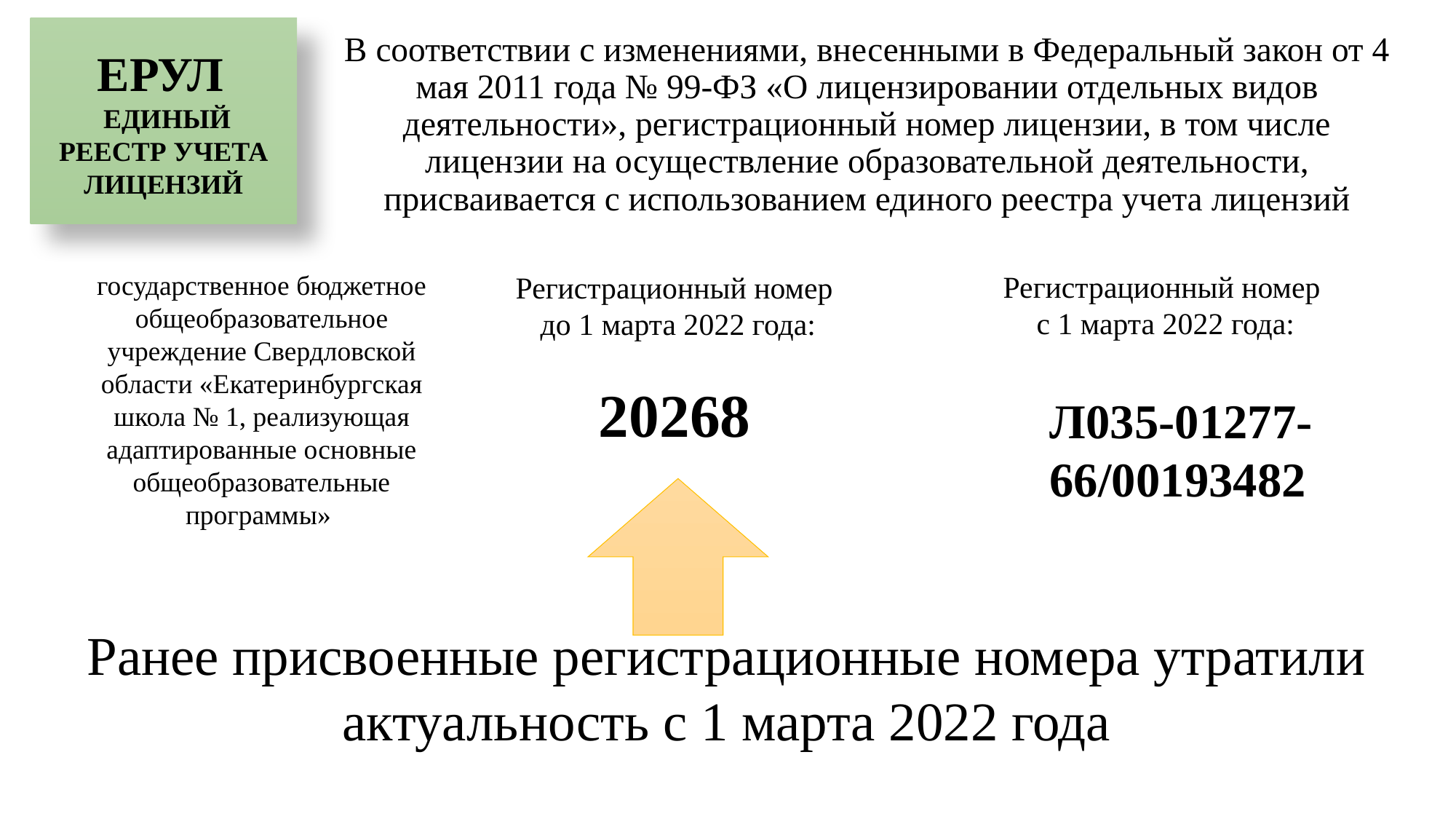

ЕРУЛ
 ЕДИНЫЙ РЕЕСТР УЧЕТА ЛИЦЕНЗИЙ
В соответствии с изменениями, внесенными в Федеральный закон от 4 мая 2011 года № 99-ФЗ «О лицензировании отдельных видов деятельности», регистрационный номер лицензии, в том числе лицензии на осуществление образовательной деятельности, присваивается с использованием единого реестра учета лицензий
государственное бюджетное общеобразовательное учреждение Свердловской области «Екатеринбургская школа № 1, реализующая адаптированные основные общеобразовательные программы»
Регистрационный номер
с 1 марта 2022 года:
Регистрационный номер
до 1 марта 2022 года:
20268
Л035-01277-66/00193482

Ранее присвоенные регистрационные номера утратили актуальность с 1 марта 2022 года